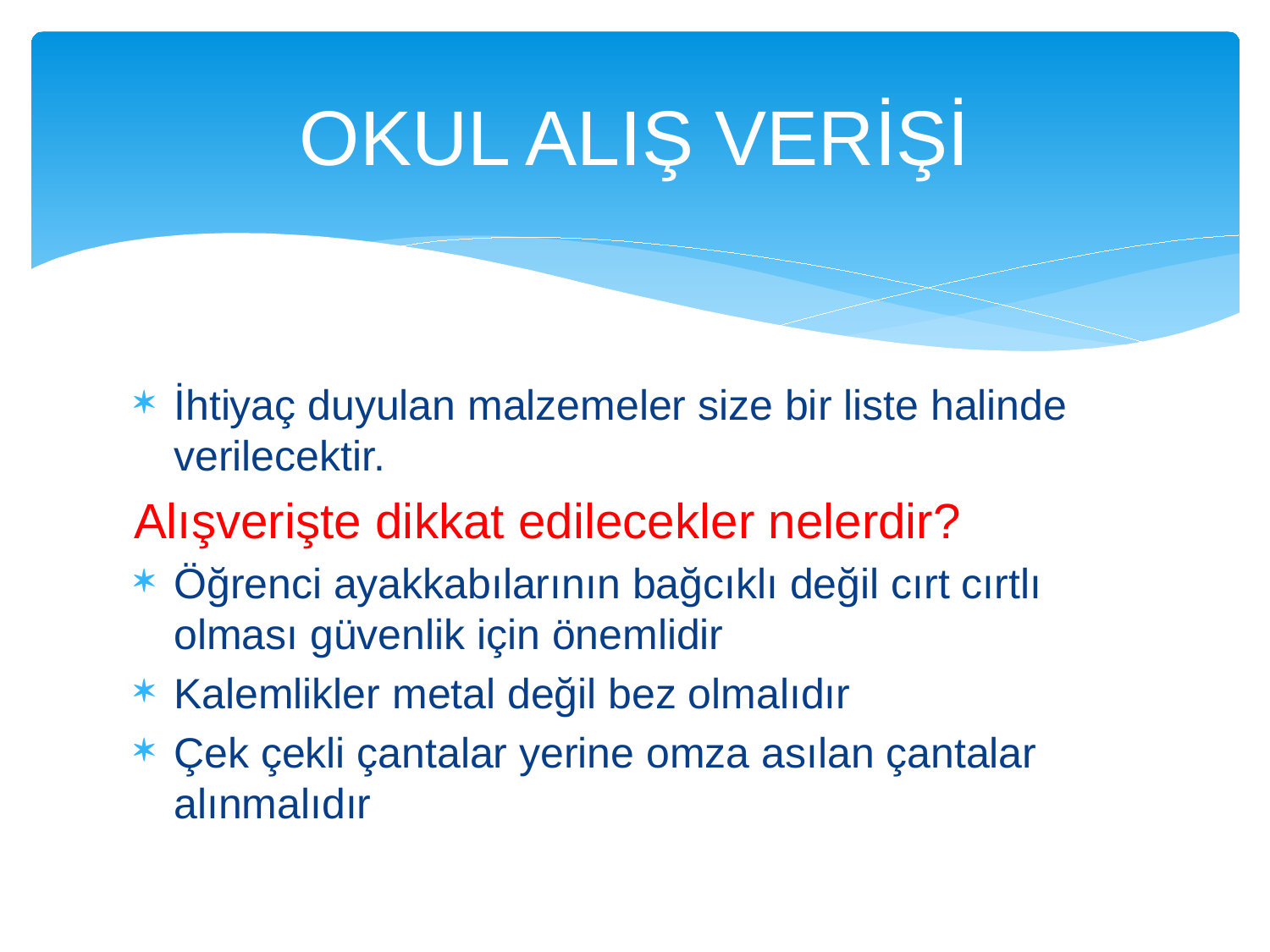

# OKUL ALIŞ VERİŞİ
İhtiyaç duyulan malzemeler size bir liste halinde verilecektir.
Alışverişte dikkat edilecekler nelerdir?
Öğrenci ayakkabılarının bağcıklı değil cırt cırtlı olması güvenlik için önemlidir
Kalemlikler metal değil bez olmalıdır
Çek çekli çantalar yerine omza asılan çantalar alınmalıdır